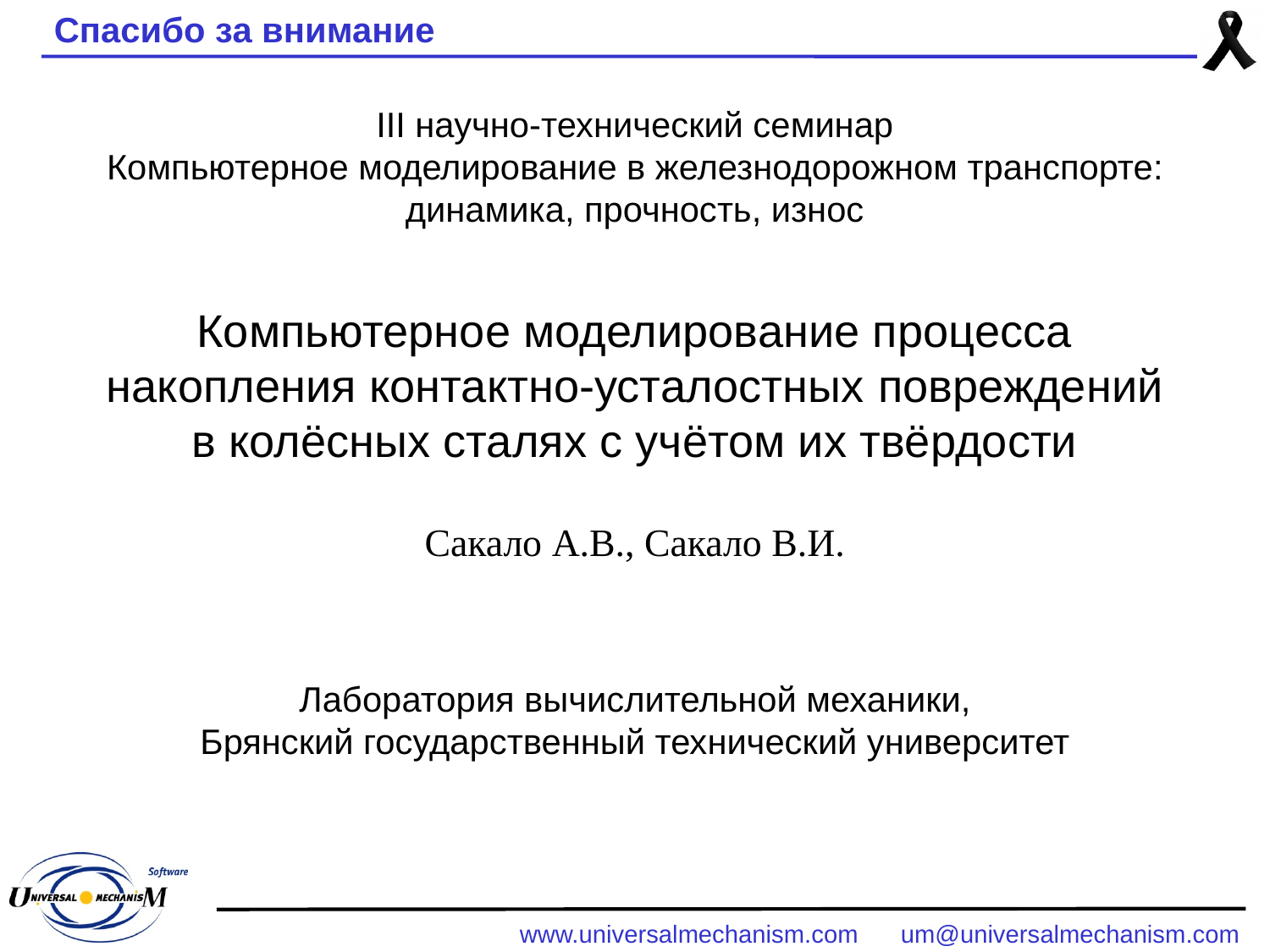

Спасибо за внимание
III научно-технический семинар
Компьютерное моделирование в железнодорожном транспорте:
динамика, прочность, износ
Компьютерное моделирование процесса
накопления контактно-усталостных повреждений
в колёсных сталях с учётом их твёрдости
Сакало А.В., Сакало В.И.
Лаборатория вычислительной механики,
Брянский государственный технический университет